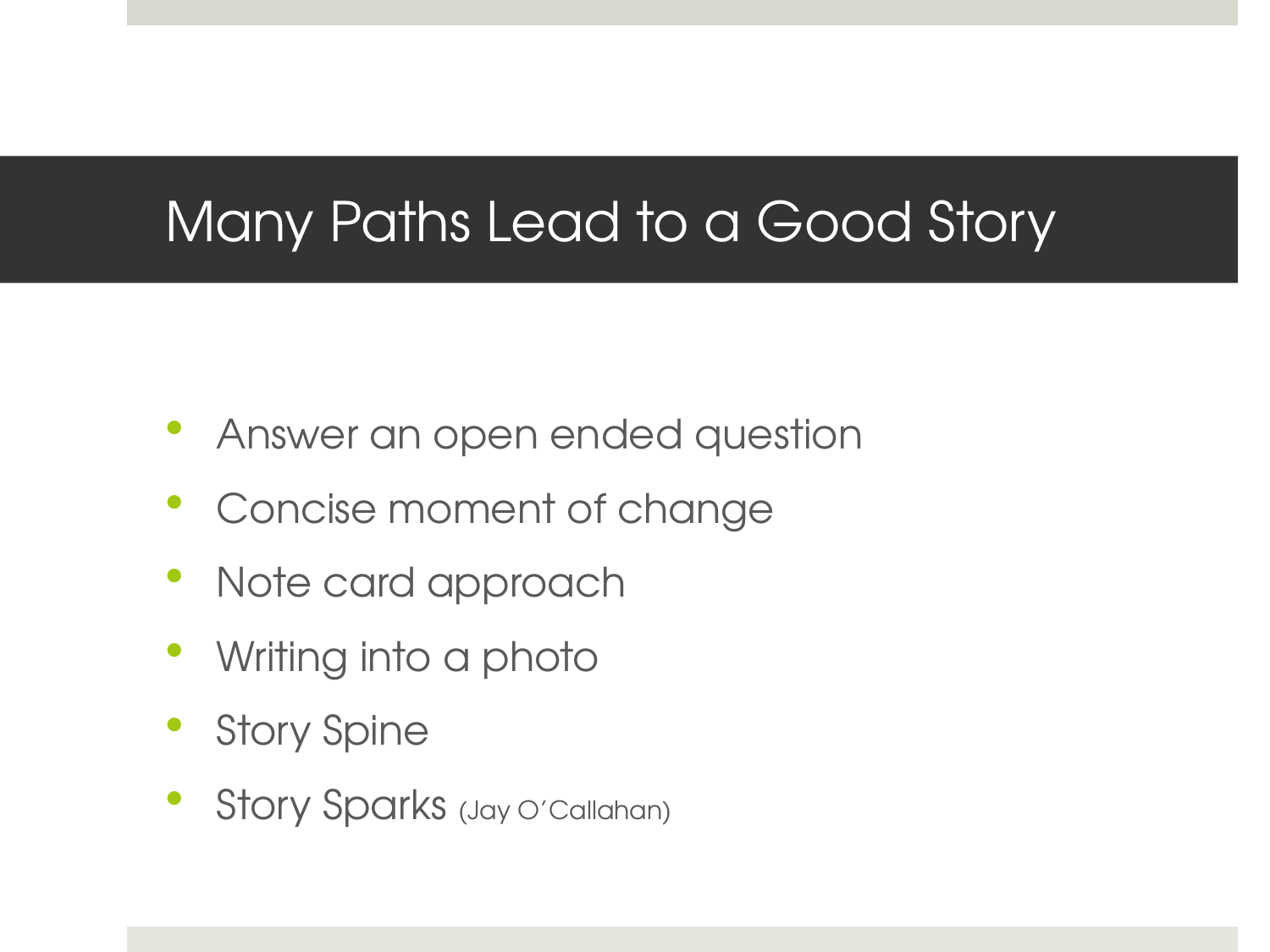

# Many Paths Lead to a Good Story

Answer an open ended question
Concise moment of change
Note card approach
Writing into a photo
Story Spine
Story Sparks (Jay O’Callahan)